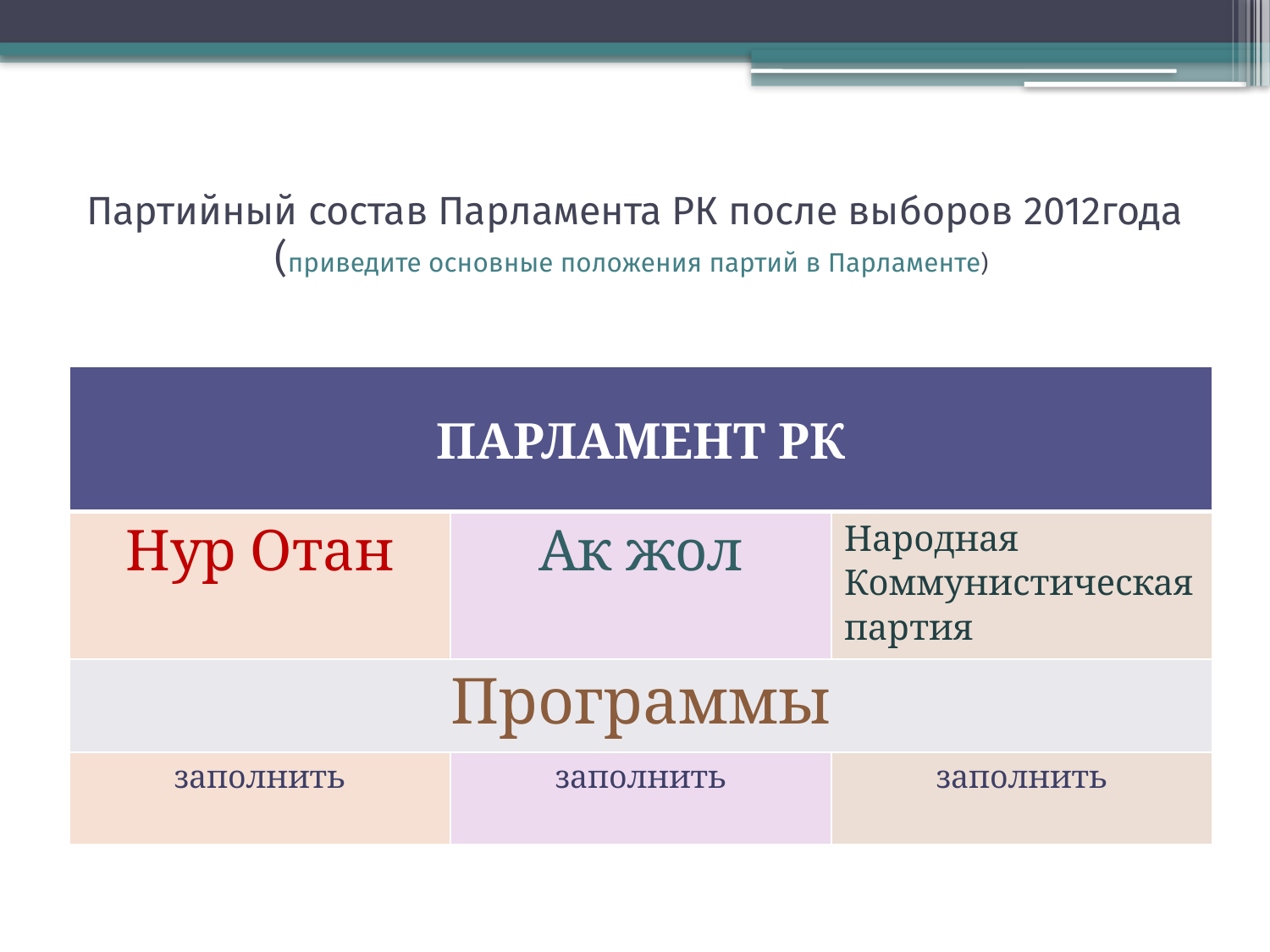

# Партийный состав Парламента РК после выборов 2012года (приведите основные положения партий в Парламенте)
| ПАРЛАМЕНТ РК |  |  |
| --- | --- | --- |
| Нур Отан | Ак жол | Народная Коммунистическая партия |
| Программы |  |  |
| заполнить | заполнить | заполнить |